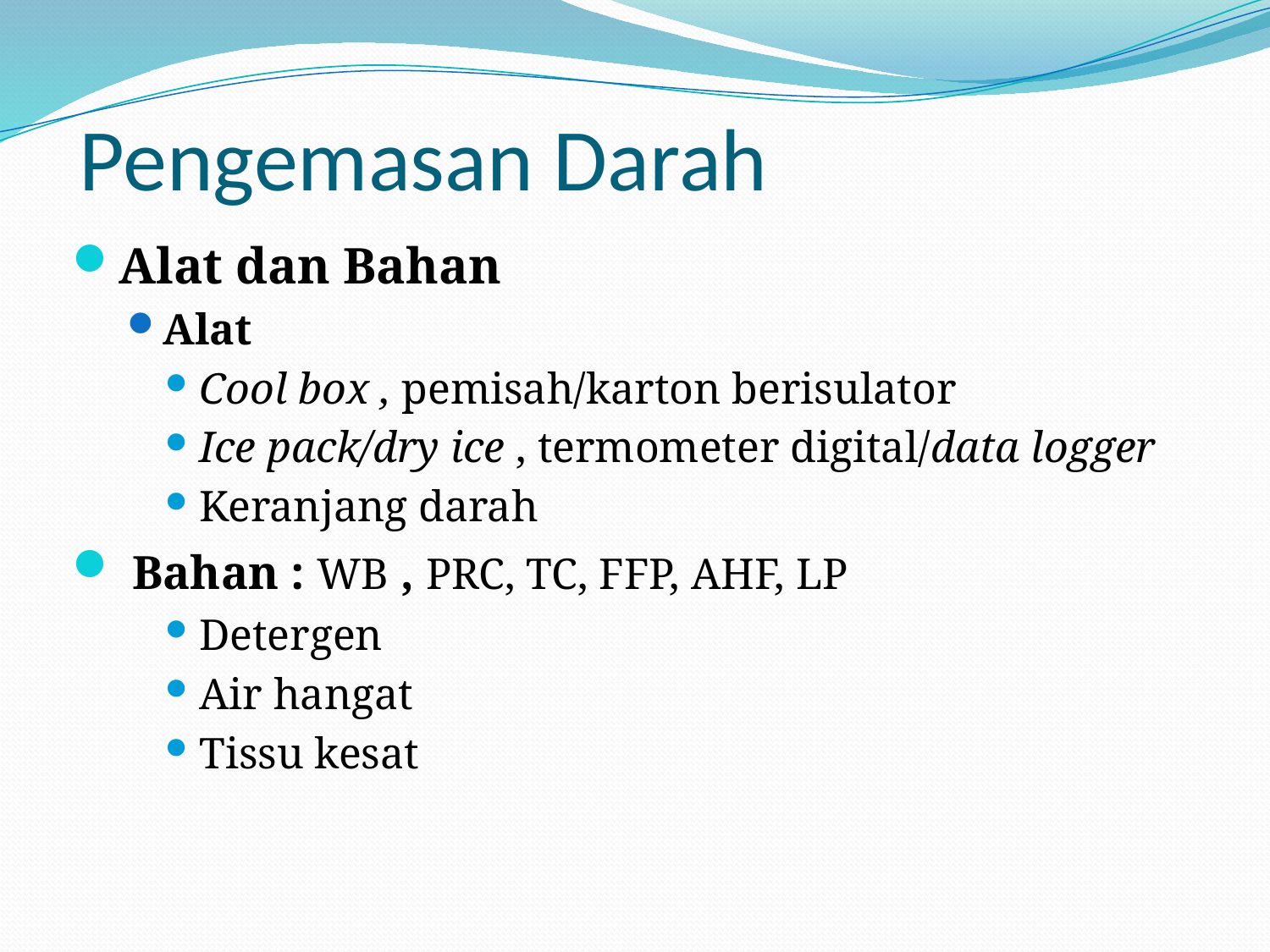

# Pengemasan Darah
Alat dan Bahan
Alat
Cool box , pemisah/karton berisulator
Ice pack/dry ice , termometer digital/data logger
Keranjang darah
 Bahan : WB , PRC, TC, FFP, AHF, LP
Detergen
Air hangat
Tissu kesat